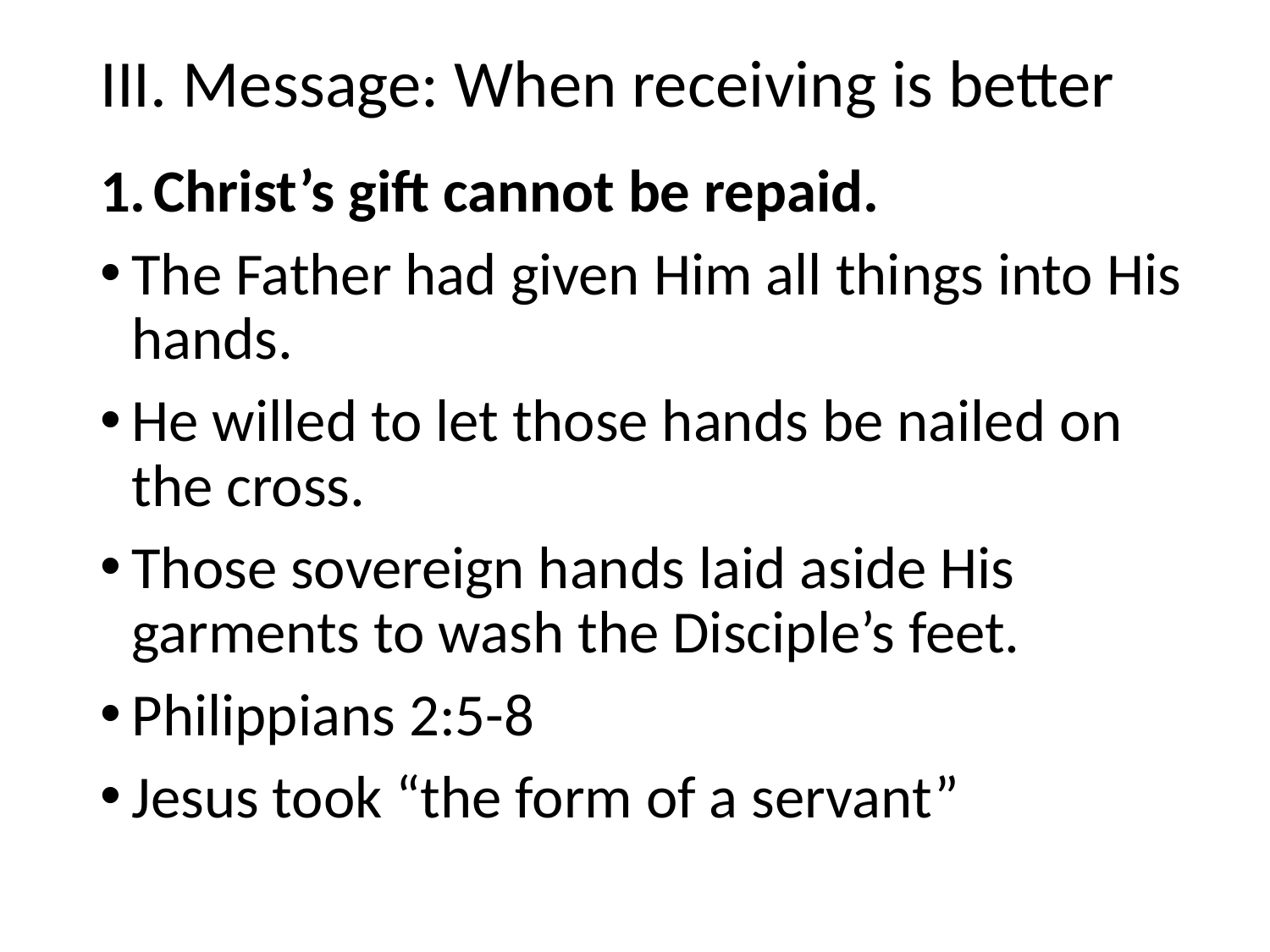

# III. Message: When receiving is better
Christ’s gift cannot be repaid.
The Father had given Him all things into His hands.
He willed to let those hands be nailed on the cross.
Those sovereign hands laid aside His garments to wash the Disciple’s feet.
Philippians 2:5-8
Jesus took “the form of a servant”